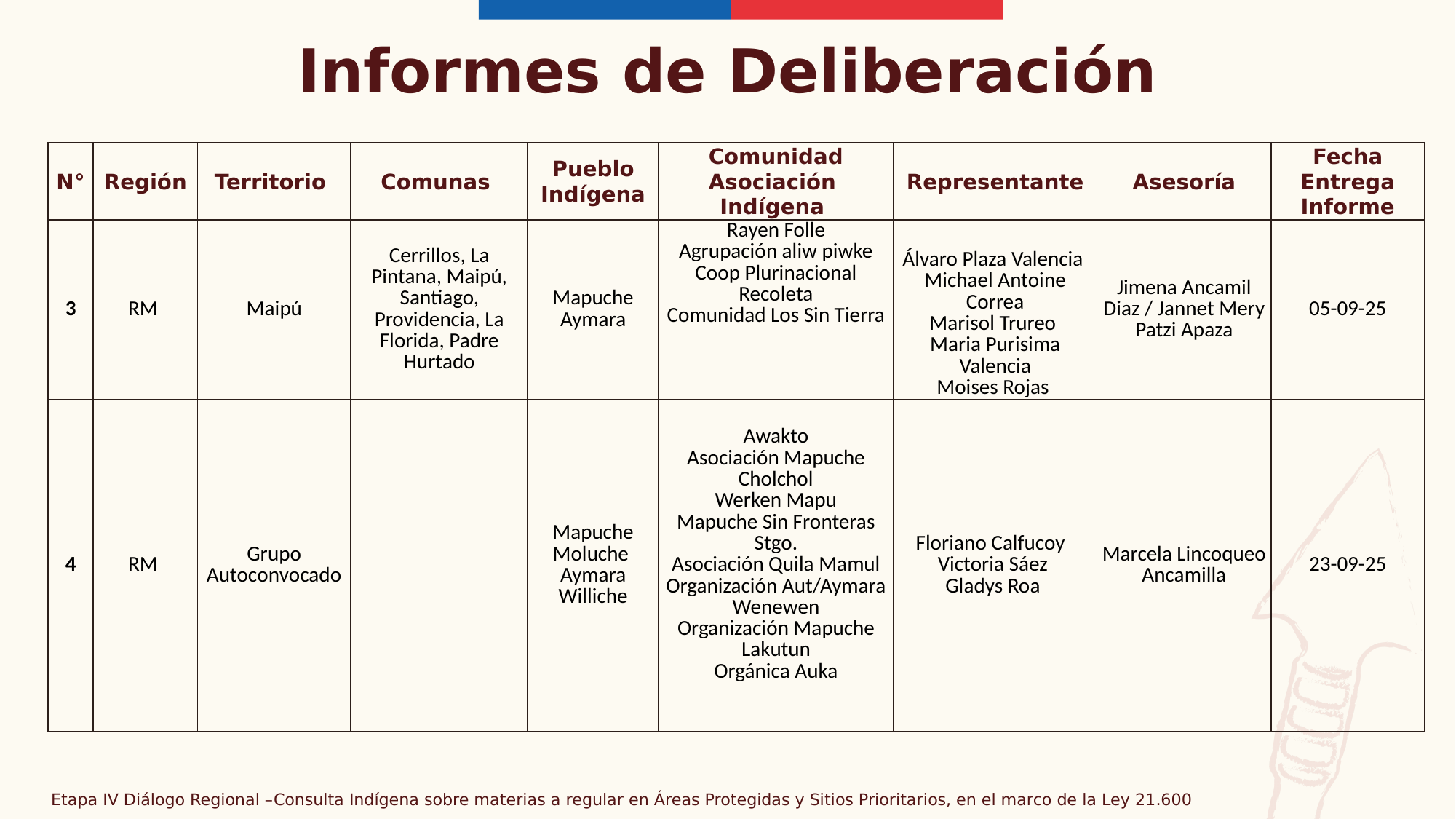

Informes de Deliberación
| N° | Región | Territorio | Comunas | Pueblo Indígena | Comunidad Asociación Indígena | Representante | Asesoría | Fecha Entrega Informe |
| --- | --- | --- | --- | --- | --- | --- | --- | --- |
| 3 | RM | Maipú | Cerrillos, La Pintana, Maipú, Santiago, Providencia, La Florida, Padre Hurtado | Mapuche Aymara | Rayen Folle Agrupación aliw piwke Coop Plurinacional Recoleta Comunidad Los Sin Tierra | Álvaro Plaza Valencia Michael Antoine Correa Marisol Trureo Maria Purisima Valencia Moises Rojas | Jimena Ancamil Diaz / Jannet Mery Patzi Apaza | 05-09-25 |
| 4 | RM | Grupo Autoconvocado |  | Mapuche Moluche Aymara Williche | Awakto Asociación Mapuche Cholchol Werken Mapu Mapuche Sin Fronteras Stgo. Asociación Quila Mamul Organización Aut/Aymara Wenewen Organización Mapuche Lakutun Orgánica Auka | Floriano Calfucoy Victoria Sáez Gladys Roa | Marcela Lincoqueo Ancamilla | 23-09-25 |
Etapa IV Diálogo Regional –Consulta Indígena sobre materias a regular en Áreas Protegidas y Sitios Prioritarios, en el marco de la Ley 21.600